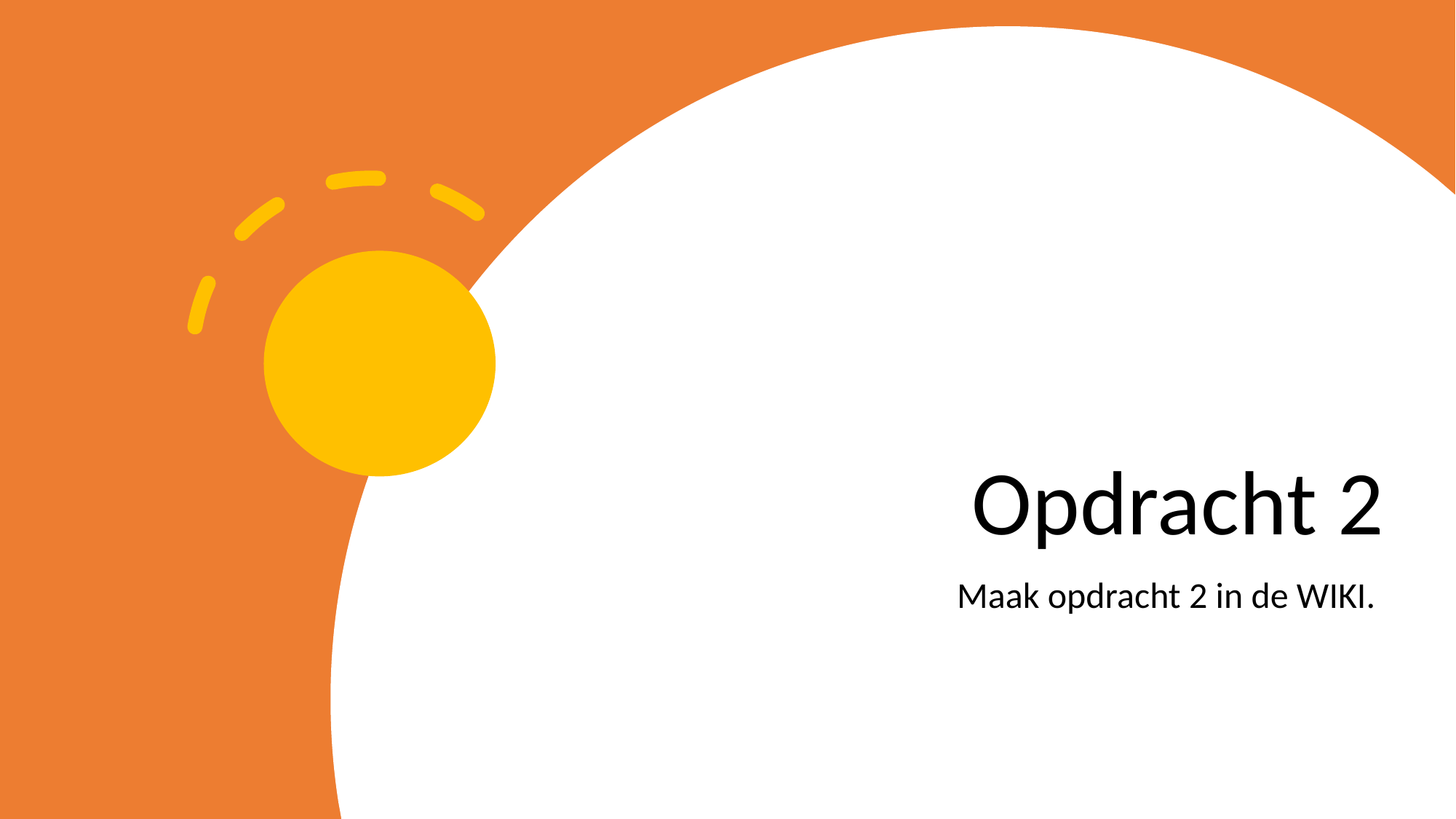

# Opdracht 2

Maak opdracht 2 in de WIKI.